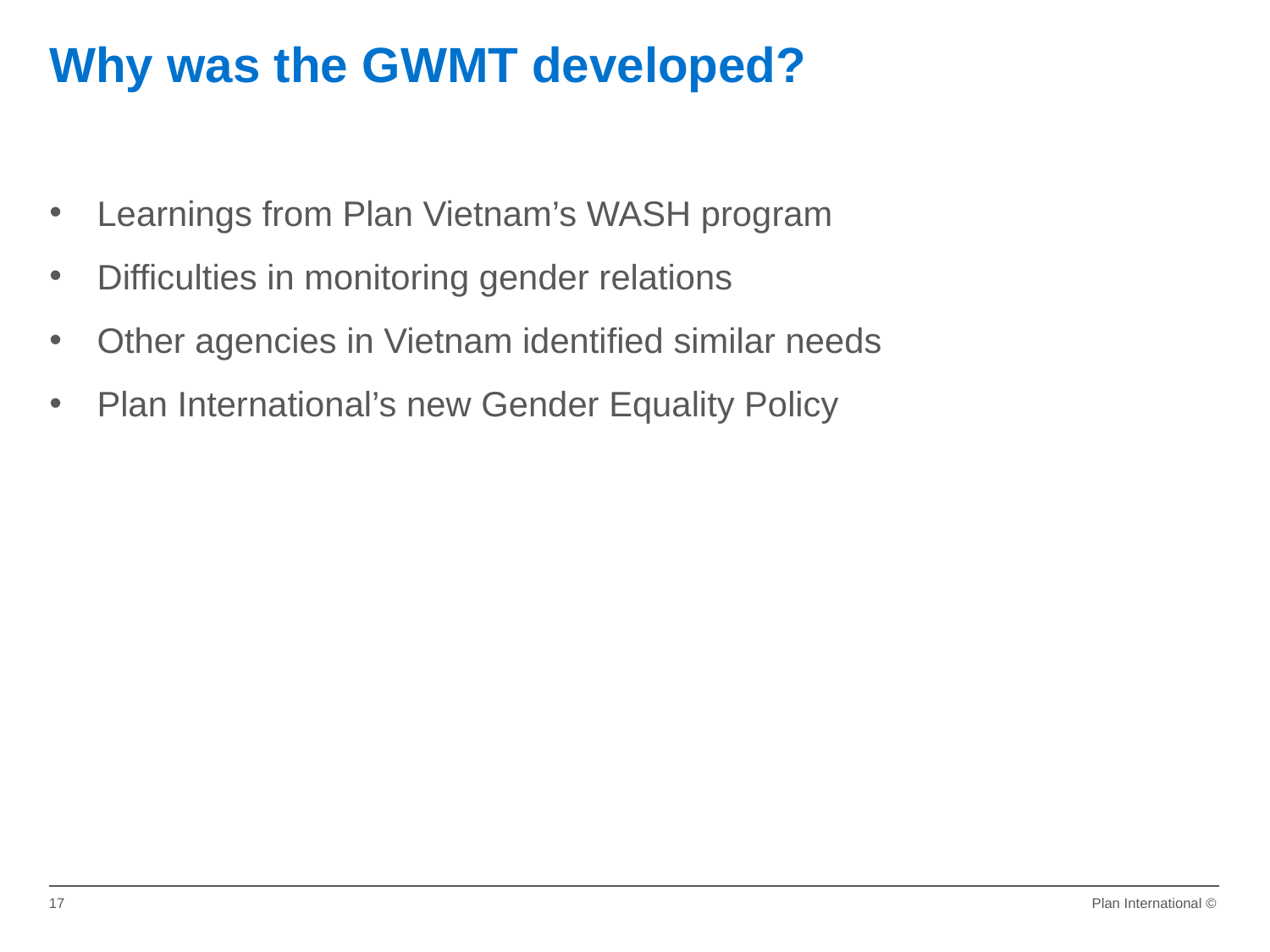

Why was the GWMT developed?
Learnings from Plan Vietnam’s WASH program
Difficulties in monitoring gender relations
Other agencies in Vietnam identified similar needs
Plan International’s new Gender Equality Policy

17